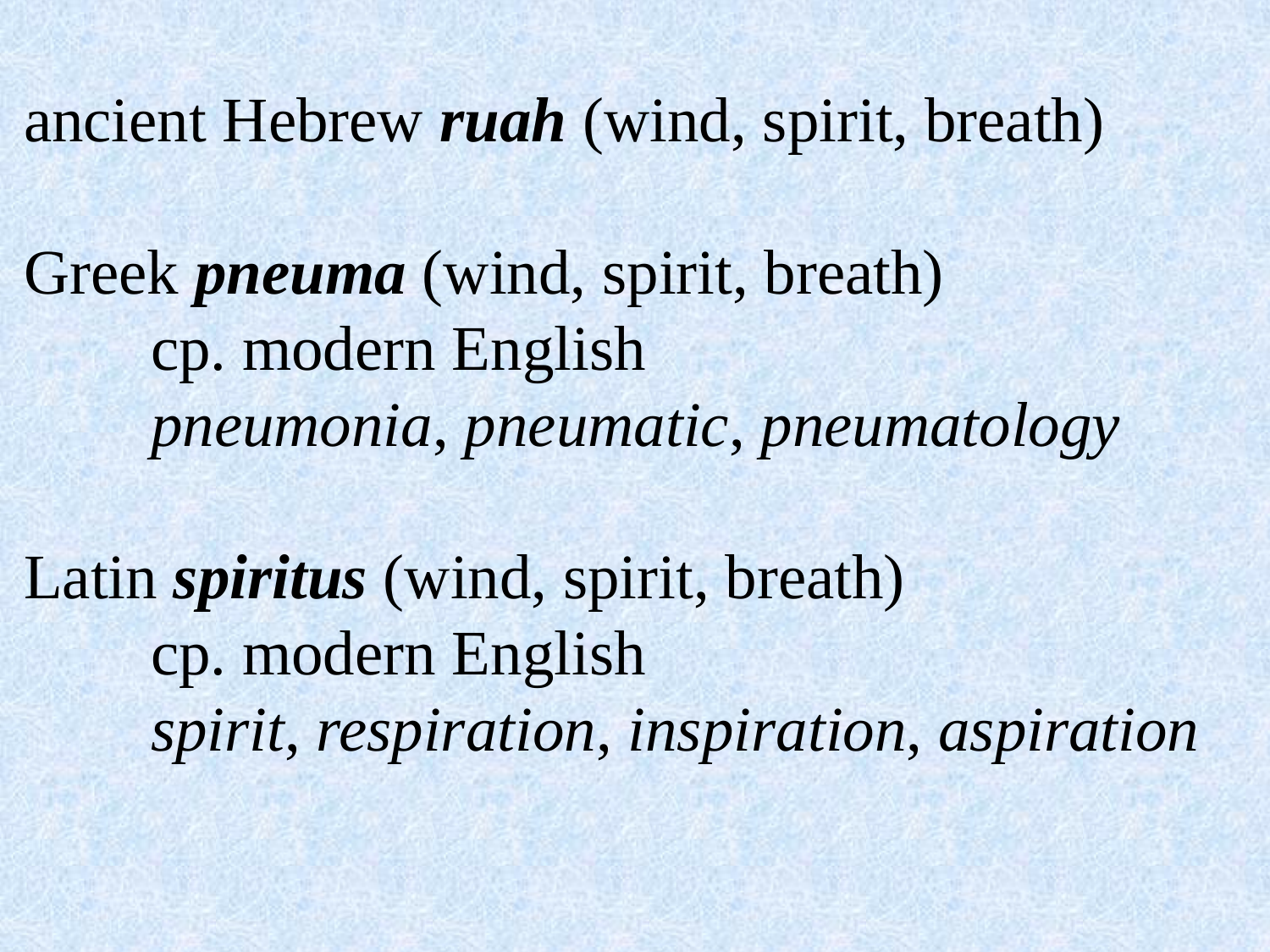

ancient Hebrew ruah (wind, spirit, breath)

Greek pneuma (wind, spirit, breath)
	cp. modern English
	pneumonia, pneumatic, pneumatology

Latin spiritus (wind, spirit, breath)
	cp. modern English
	spirit, respiration, inspiration, aspiration